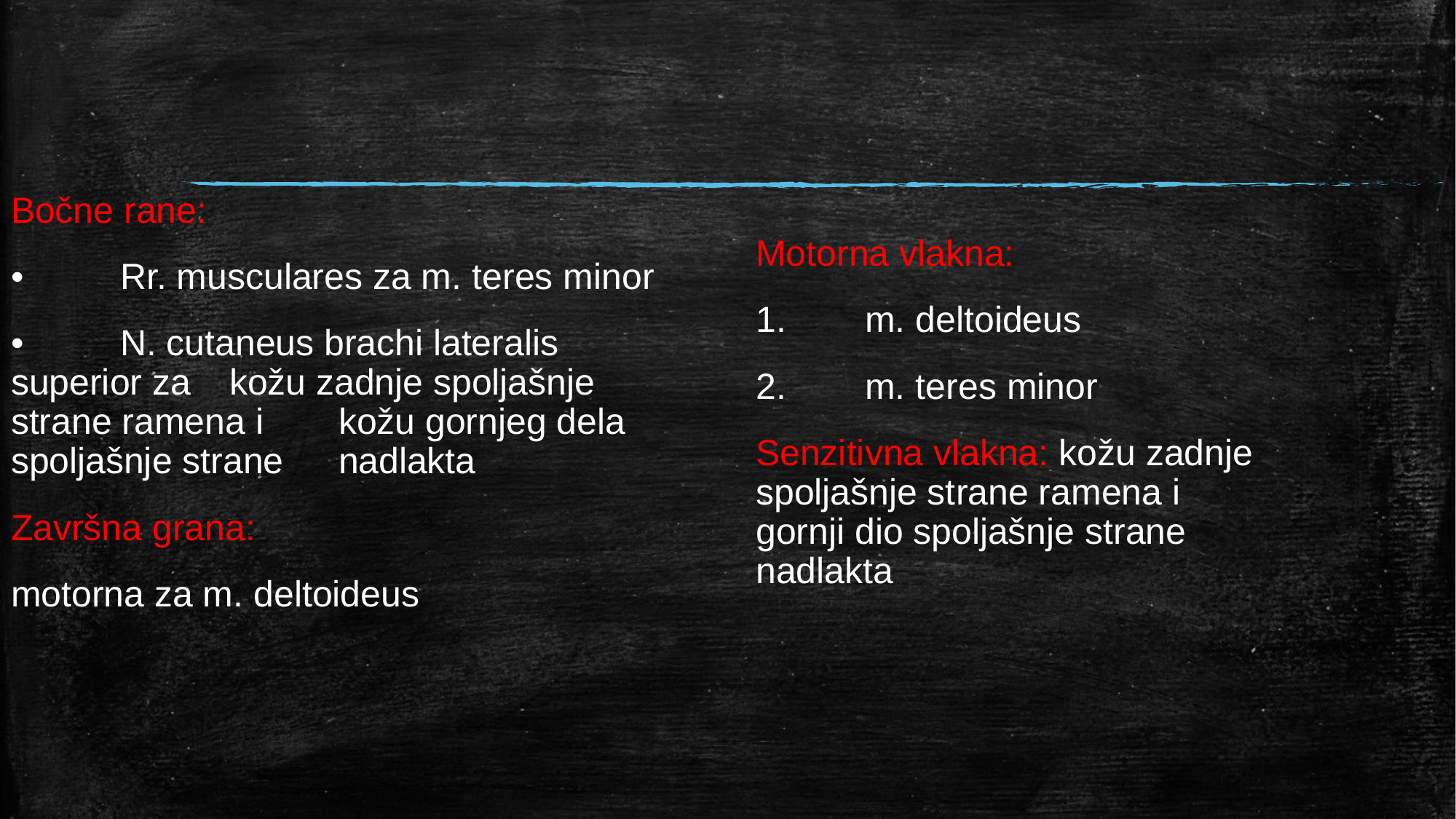

Bočne rane:
•	Rr. musculares za m. teres minor
•	N. cutaneus brachi lateralis superior za 	kožu zadnje spoljašnje strane ramena i 	kožu gornjeg dela spoljašnje strane 	nadlakta
Završna grana:
motorna za m. deltoideus

Motorna vlakna:
1.	m. deltoideus
2.	m. teres minor
Senzitivna vlakna: kožu zadnje spoljašnje strane ramena i gornji dio spoljašnje strane nadlakta